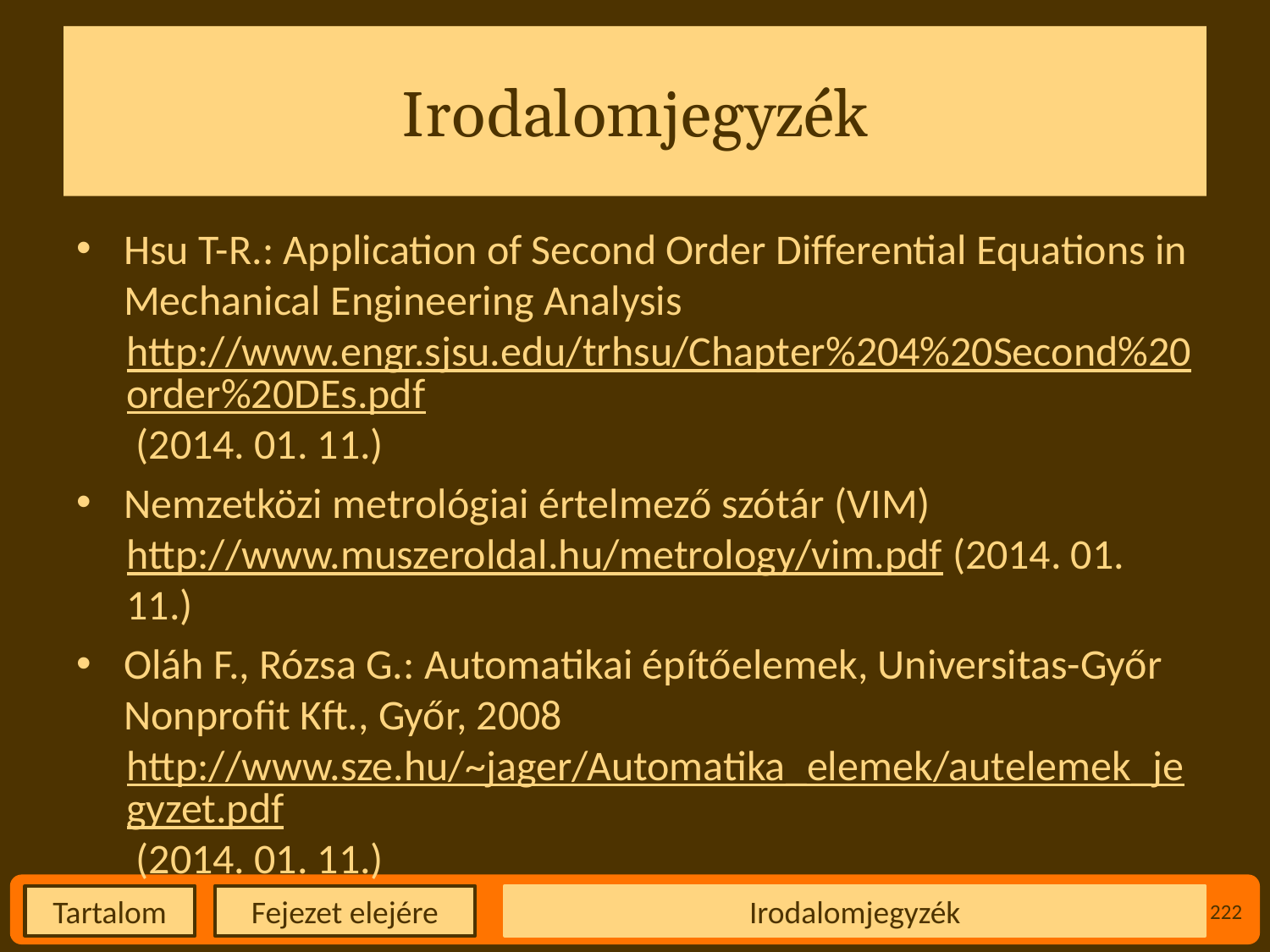

# Irodalomjegyzék
Hsu T-R.: Application of Second Order Differential Equations in Mechanical Engineering Analysis
http://www.engr.sjsu.edu/trhsu/Chapter%204%20Second%20order%20DEs.pdf (2014. 01. 11.)
Nemzetközi metrológiai értelmező szótár (VIM)
http://www.muszeroldal.hu/metrology/vim.pdf (2014. 01. 11.)
Oláh F., Rózsa G.: Automatikai építőelemek, Universitas-Győr Nonprofit Kft., Győr, 2008
http://www.sze.hu/~jager/Automatika_elemek/autelemek_jegyzet.pdf (2014. 01. 11.)

Irodalomjegyzék
222
Fejezet elejére